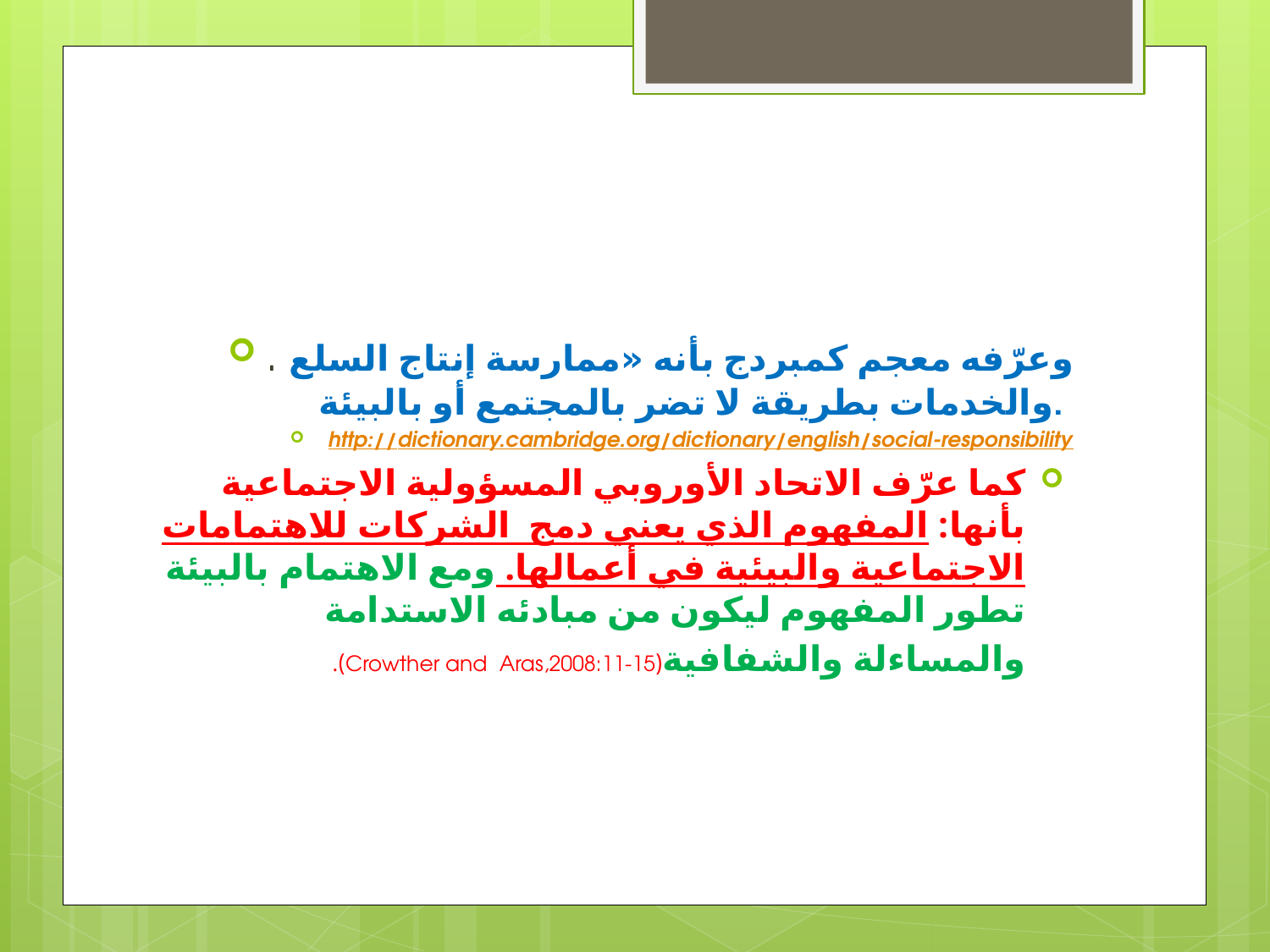

#
. وعرّفه معجم كمبردج بأنه «ممارسة إنتاج السلع والخدمات بطريقة لا تضر بالمجتمع أو بالبيئة.
http://dictionary.cambridge.org/dictionary/english/social-responsibility
كما عرّف الاتحاد الأوروبي المسؤولية الاجتماعية بأنها: المفهوم الذي يعني دمج  الشركات للاهتمامات الاجتماعية والبيئية في أعمالها. ومع الاهتمام بالبيئة تطور المفهوم ليكون من مبادئه الاستدامة والمساءلة والشفافية(Crowther and Aras,2008:11-15).